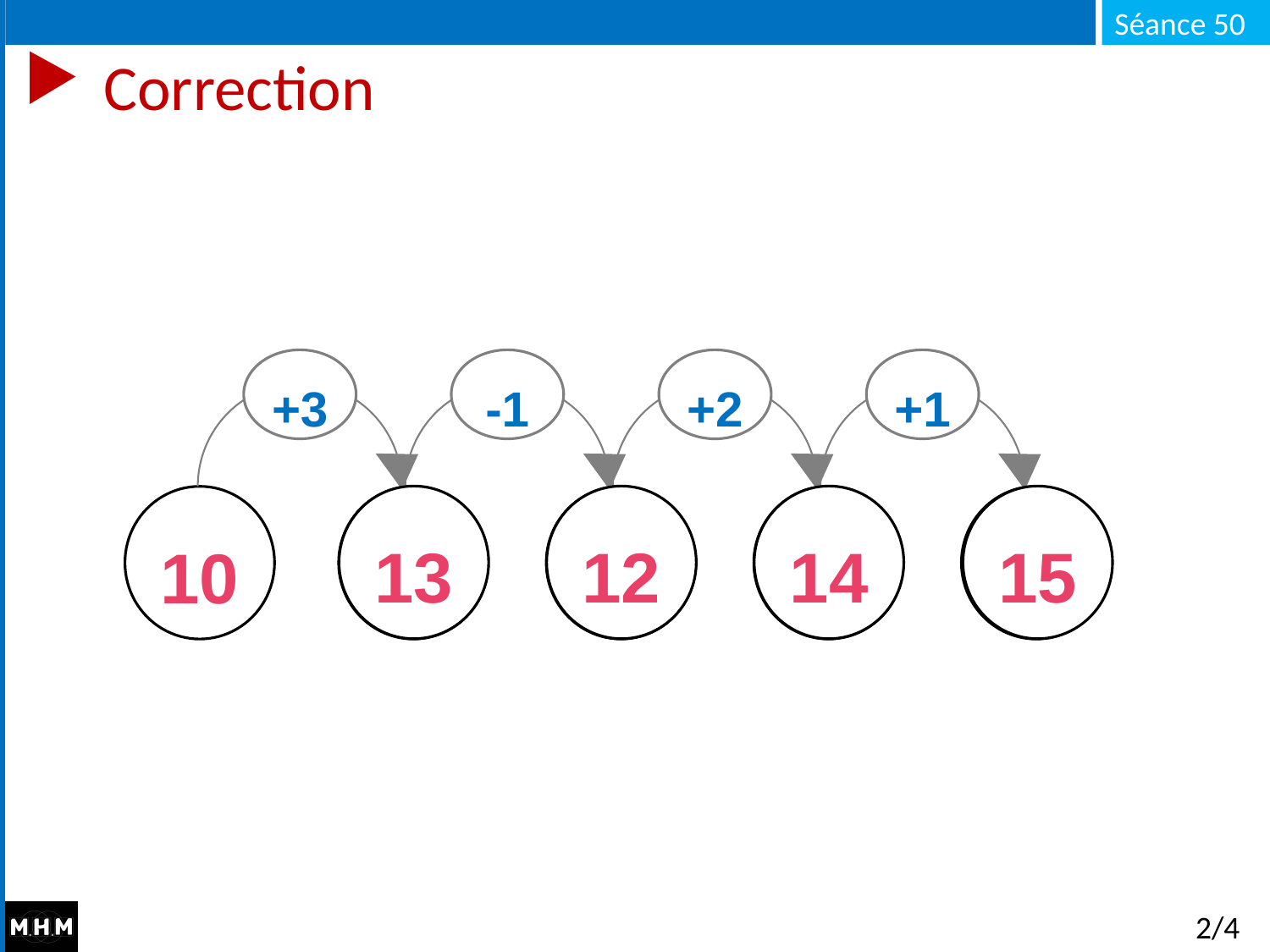

# Correction
+3
-1
+2
+1

10
…
…
…
…
14
15
13
12
2/4